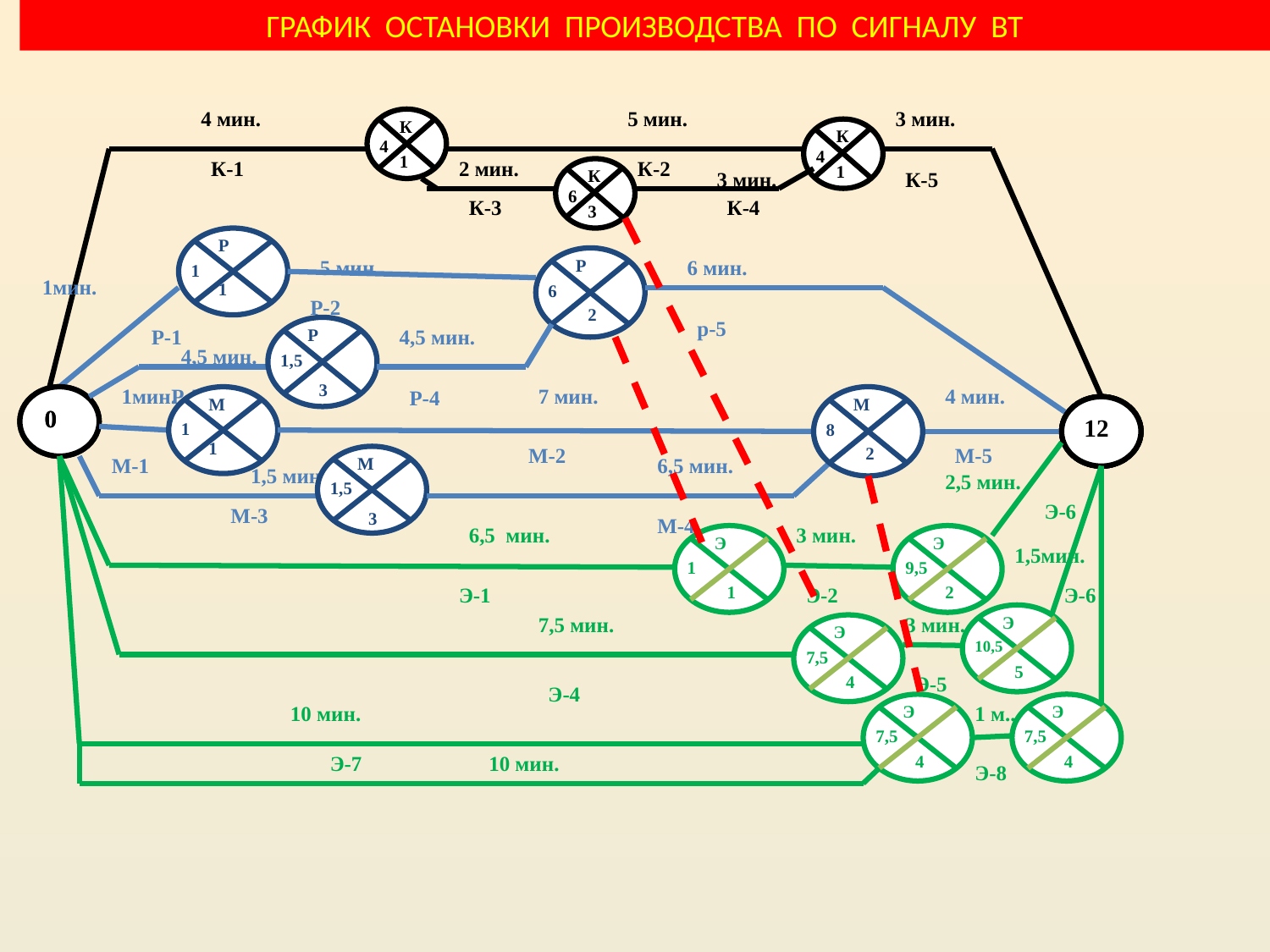

ГРАФИК  ОСТАНОВКИ  ПРОИЗВОДСТВА  ПО  СИГНАЛУ  ВТ
4 мин.
5 мин.
3 мин.

К
4
1

К
4
1
К-1
2 мин.
К-2

К
6
3
3 мин.
К-5
К-3
К-4

Р
1
1
5 мин.

Р
6
2
6 мин.
1мин.
Р-2
р-5
Р-1

Р
1,5
3
4,5 мин.
4,5 мин.
1мин.
Р-5
7 мин.
4 мин.
Р-4

  0

М
1
1

М
8
2
  0
  0

12

12
12
12
М-2
М-5
М-1

М
1,5
3
6,5 мин.
1,5 мин.
2,5 мин.
Э-6
М-3
М-4
6,5  мин.
3 мин.

Э
1
1

Э
9,5
2
1,5мин.
Э-1
Э-2
Э-6
7,5 мин.
3 мин.

Э
10,5
5

Э
7,5
4
Э-5
Э-4
10 мин.

Э
7,5
4
1 м..

Э
7,5
4
Э-7
10 мин.
Э-8